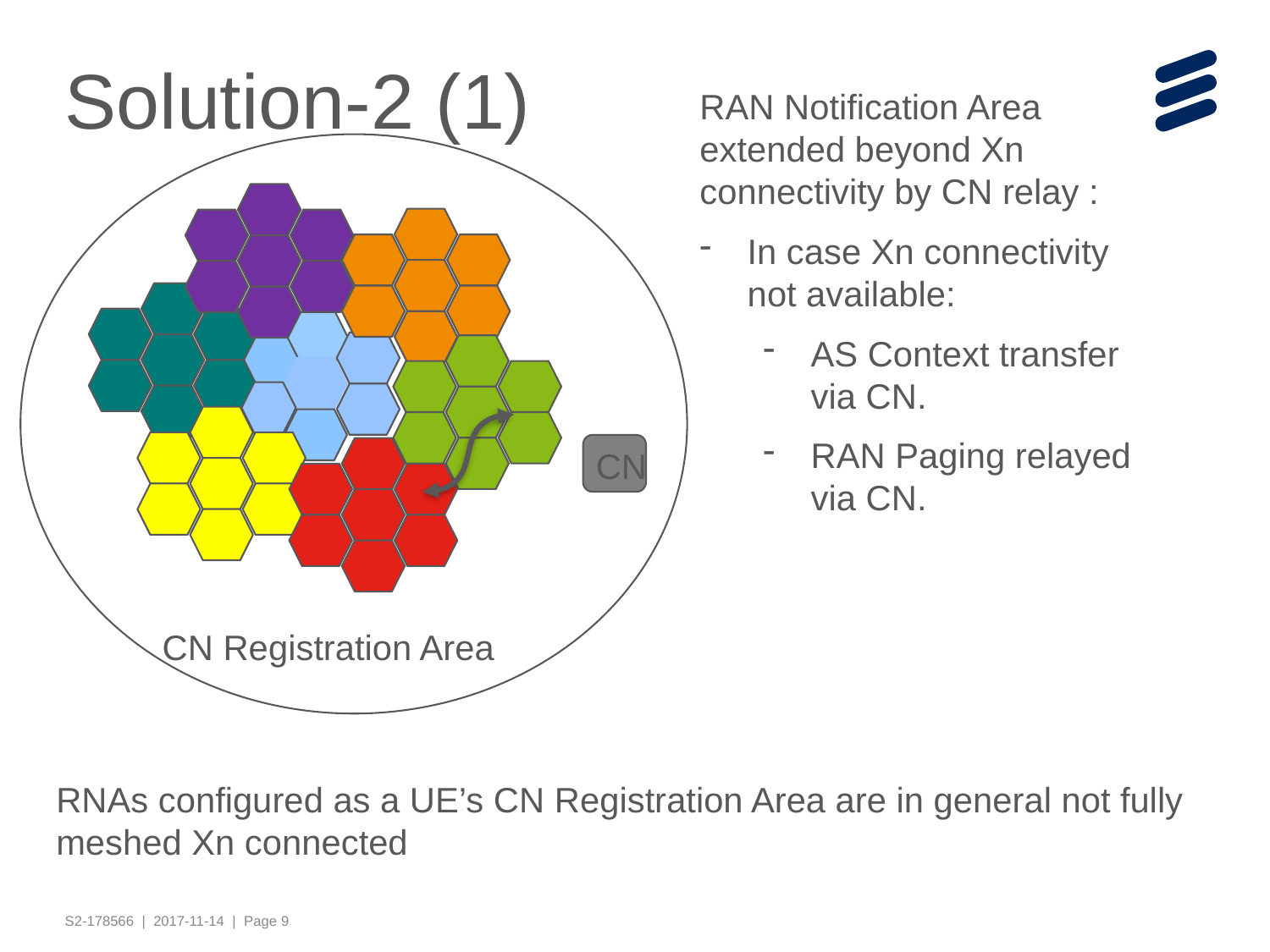

# Solution-2 (1)
RAN Notification Area extended beyond Xn connectivity by CN relay :
In case Xn connectivity not available:
AS Context transfer via CN.
RAN Paging relayed via CN.

CN
CN Registration Area
RNAs configured as a UE’s CN Registration Area are in general not fully meshed Xn connected